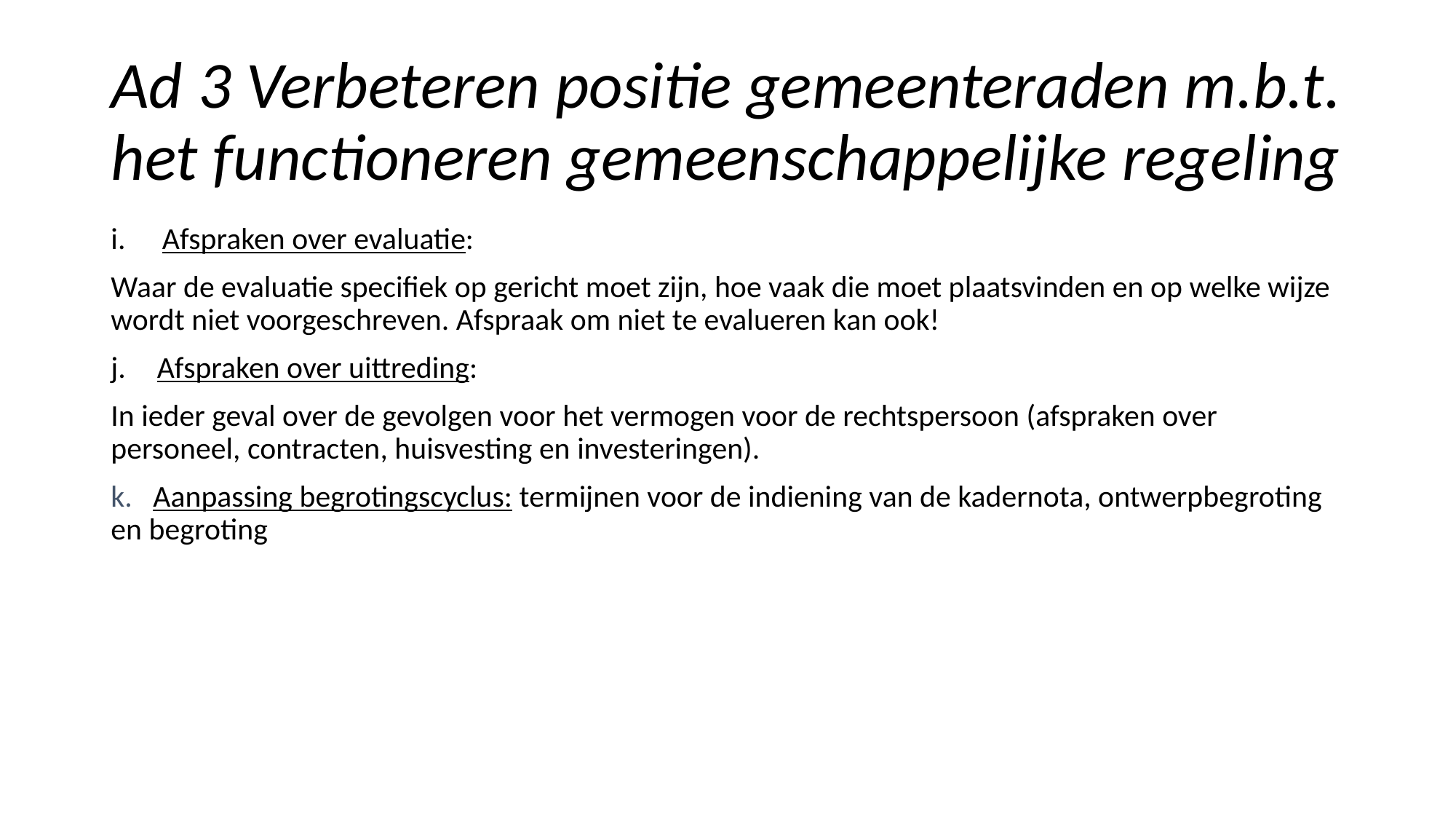

# Ad 3 Verbeteren positie gemeenteraden m.b.t. het functioneren gemeenschappelijke regeling
Afspraken over evaluatie:
Waar de evaluatie specifiek op gericht moet zijn, hoe vaak die moet plaatsvinden en op welke wijze wordt niet voorgeschreven. Afspraak om niet te evalueren kan ook!
Afspraken over uittreding:
In ieder geval over de gevolgen voor het vermogen voor de rechtspersoon (afspraken over personeel, contracten, huisvesting en investeringen).
k.   Aanpassing begrotingscyclus: termijnen voor de indiening van de kadernota, ontwerpbegroting en begroting